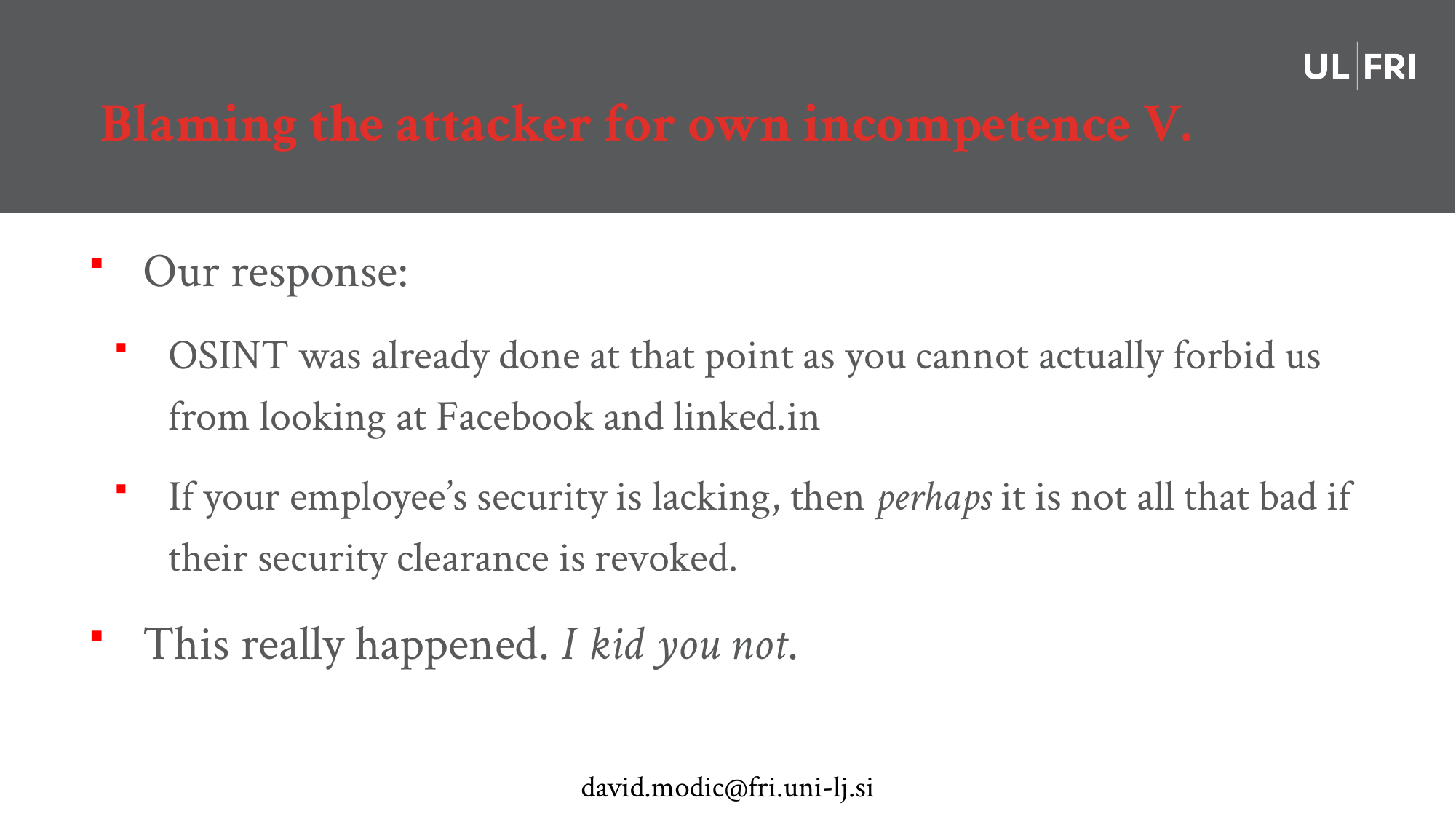

# Blaming the attacker for own incompetence V.
Our response:
OSINT was already done at that point as you cannot actually forbid us from looking at Facebook and linked.in
If your employee’s security is lacking, then perhaps it is not all that bad if their security clearance is revoked.
This really happened. I kid you not.

9
david.modic@fri.uni-lj.si